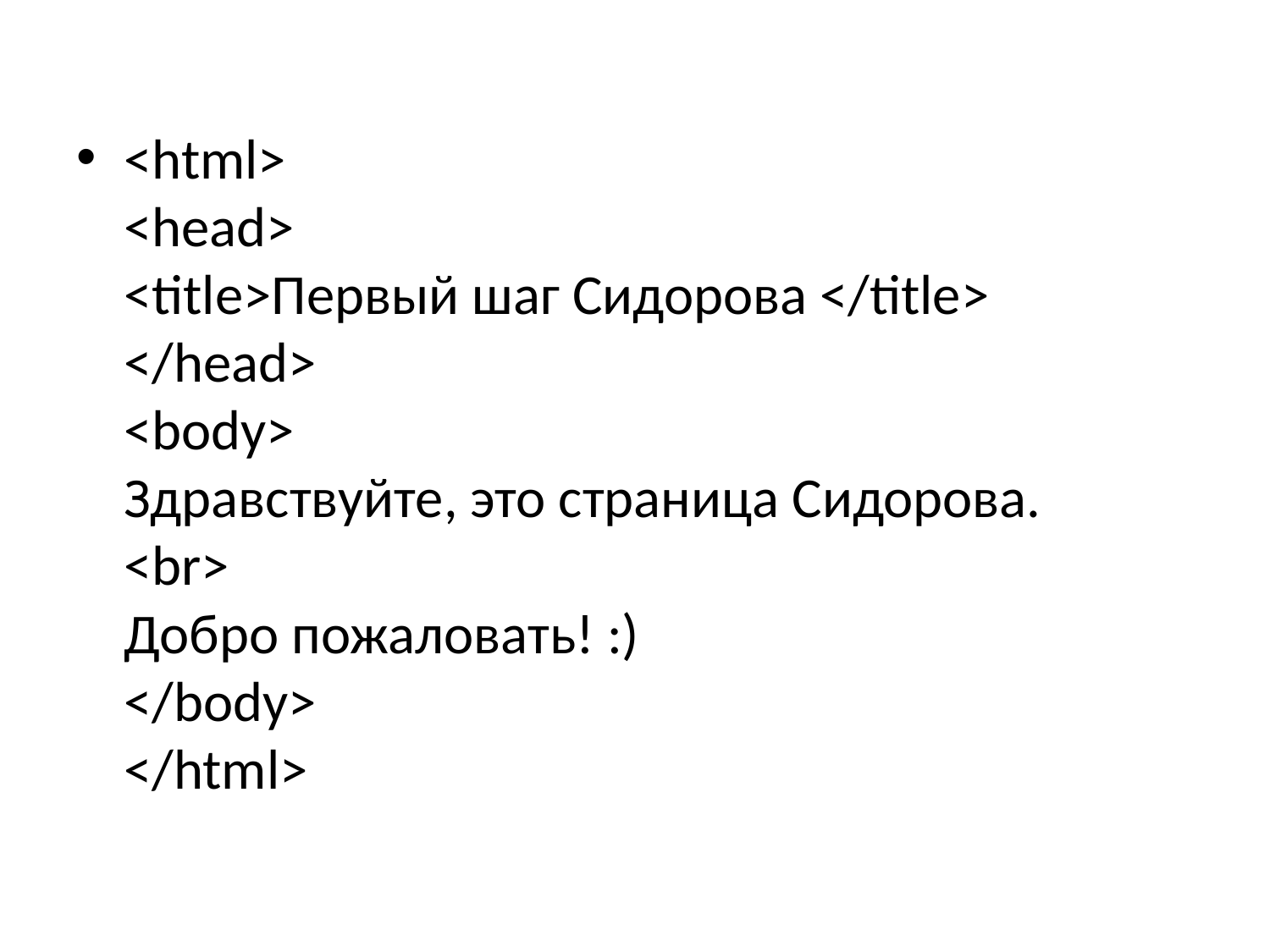

#
<html>
<head>
<title>Первый шаг Сидорова </title>
</head>
<body>
Здравствуйте, это страница Сидорова.
<br>
Добро пожаловать! :)
</body>
</html>